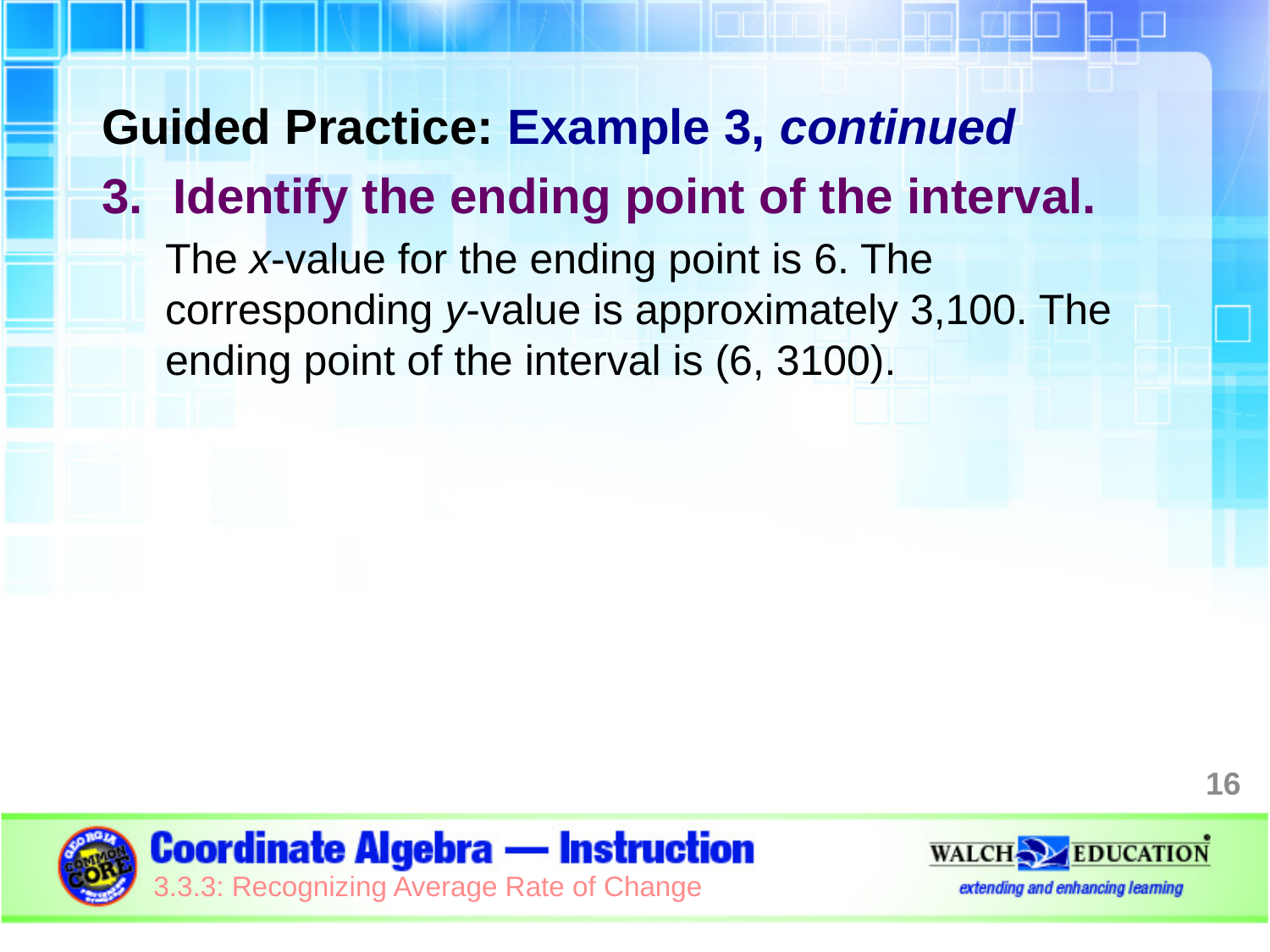

Guided Practice: Example 3, continued
Identify the ending point of the interval.
The x-value for the ending point is 6. The corresponding y-value is approximately 3,100. The ending point of the interval is (6, 3100).
16
3.3.3: Recognizing Average Rate of Change